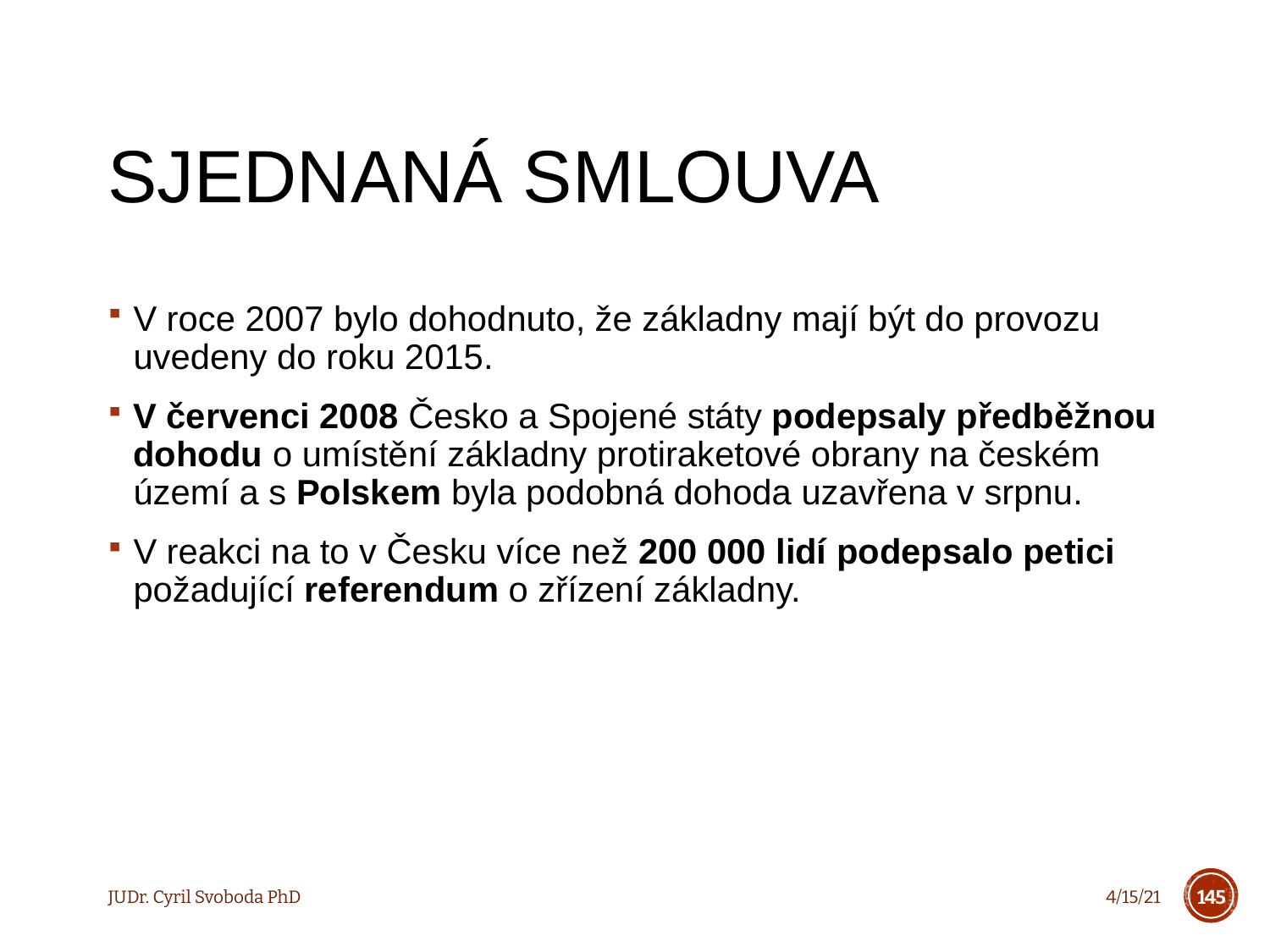

# Sjednaná smlouva
V roce 2007 bylo dohodnuto, že základny mají být do provozu uvedeny do roku 2015.
V červenci 2008 Česko a Spojené státy podepsaly předběžnou dohodu o umístění základny protiraketové obrany na českém území a s Polskem byla podobná dohoda uzavřena v srpnu.
V reakci na to v Česku více než 200 000 lidí podepsalo petici požadující referendum o zřízení základny.
JUDr. Cyril Svoboda PhD
4/15/21
145